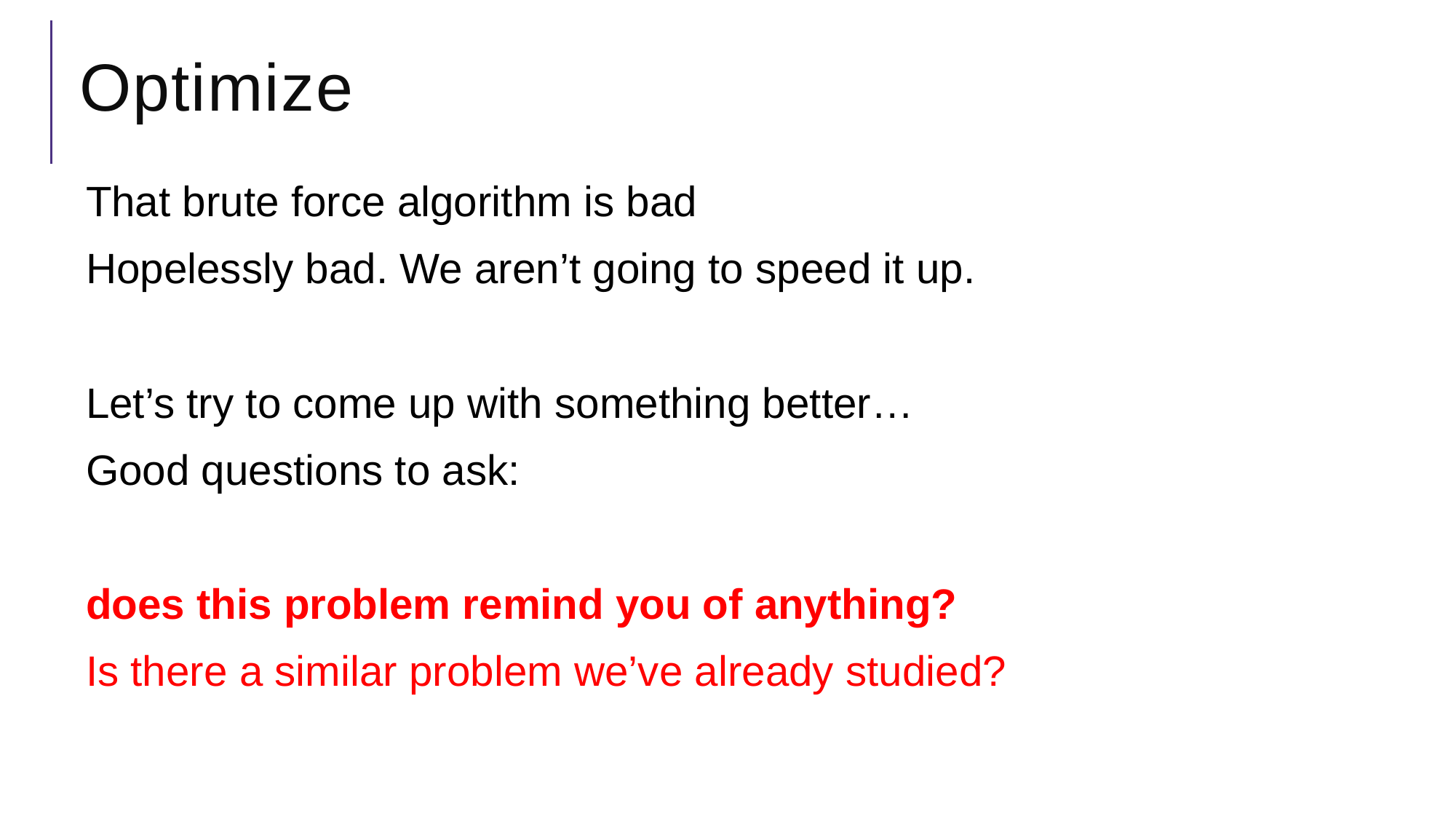

# Optimize
That brute force algorithm is bad
Hopelessly bad. We aren’t going to speed it up.

Let’s try to come up with something better…
Good questions to ask:

does this problem remind you of anything?
Is there a similar problem we’ve already studied?